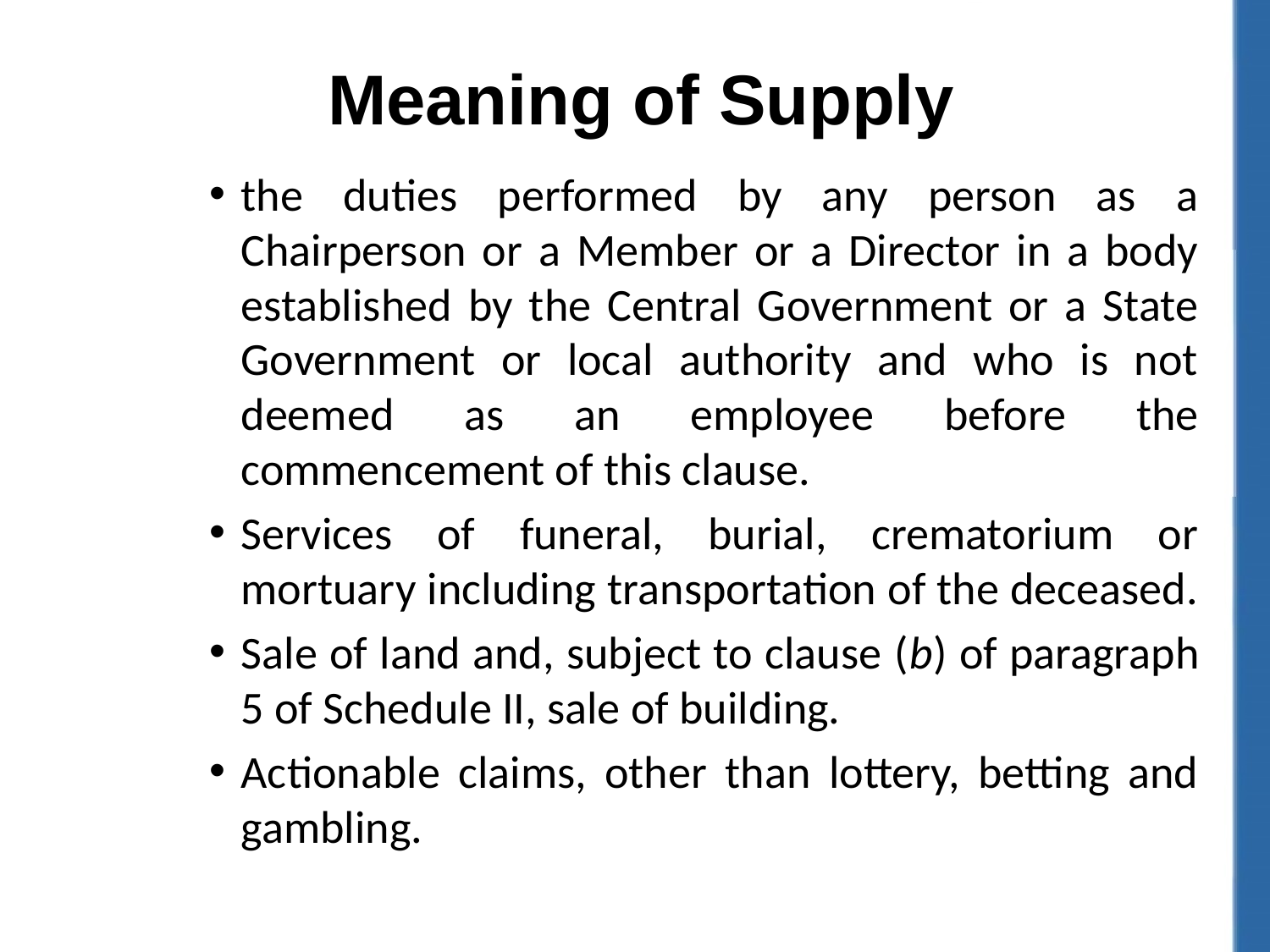

# Meaning of Supply
the duties performed by any person as a Chairperson or a Member or a Director in a body established by the Central Government or a State Government or local authority and who is not deemed as an employee before the commencement of this clause.
Services of funeral, burial, crematorium or mortuary including transportation of the deceased.
Sale of land and, subject to clause (b) of paragraph 5 of Schedule II, sale of building.
Actionable claims, other than lottery, betting and gambling.